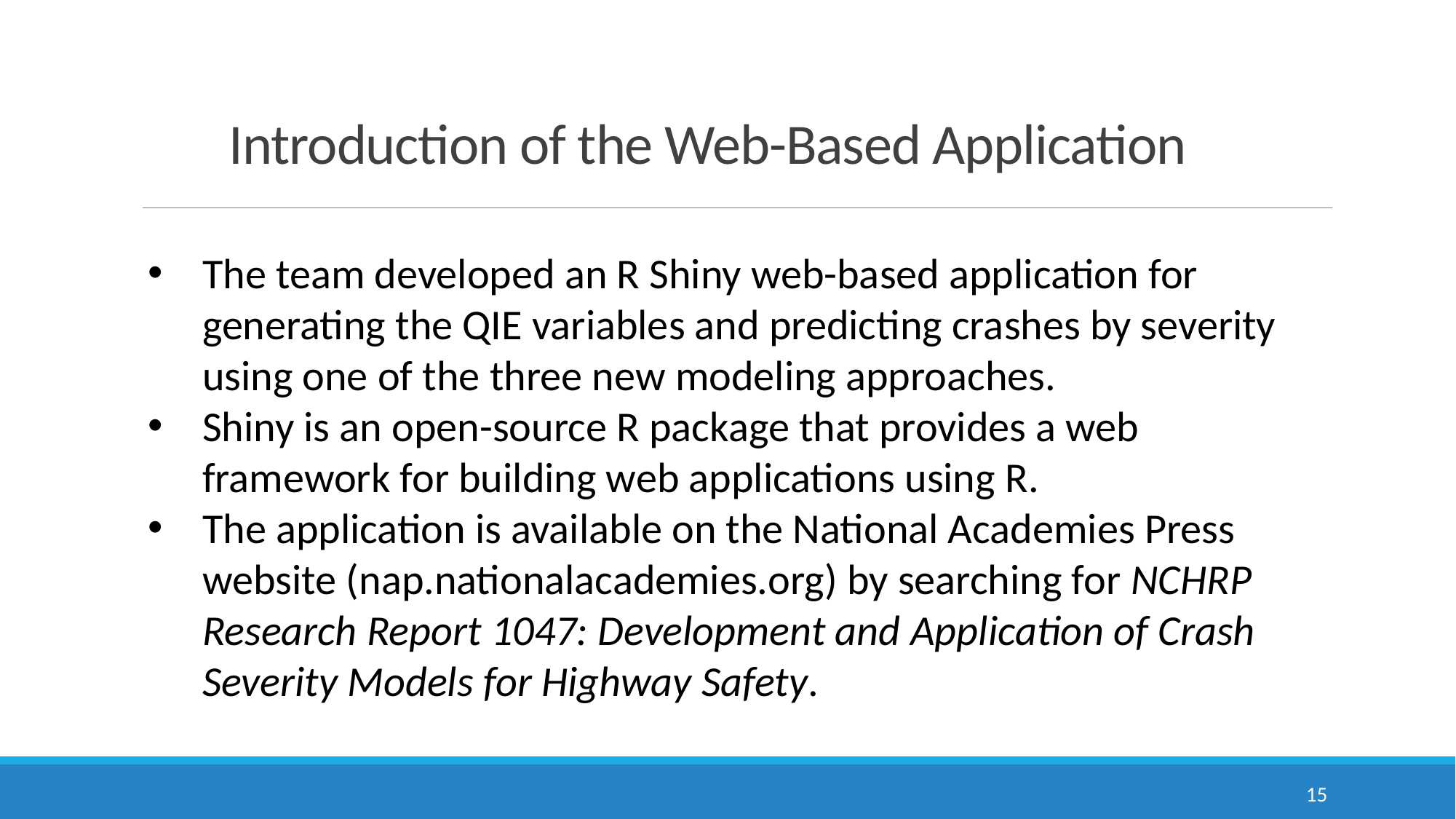

# Introduction of the Web-Based Application
The team developed an R Shiny web-based application for generating the QIE variables and predicting crashes by severity using one of the three new modeling approaches.
Shiny is an open-source R package that provides a web framework for building web applications using R.
The application is available on the National Academies Press website (nap.nationalacademies.org) by searching for NCHRP Research Report 1047: Development and Application of Crash Severity Models for Highway Safety.
15